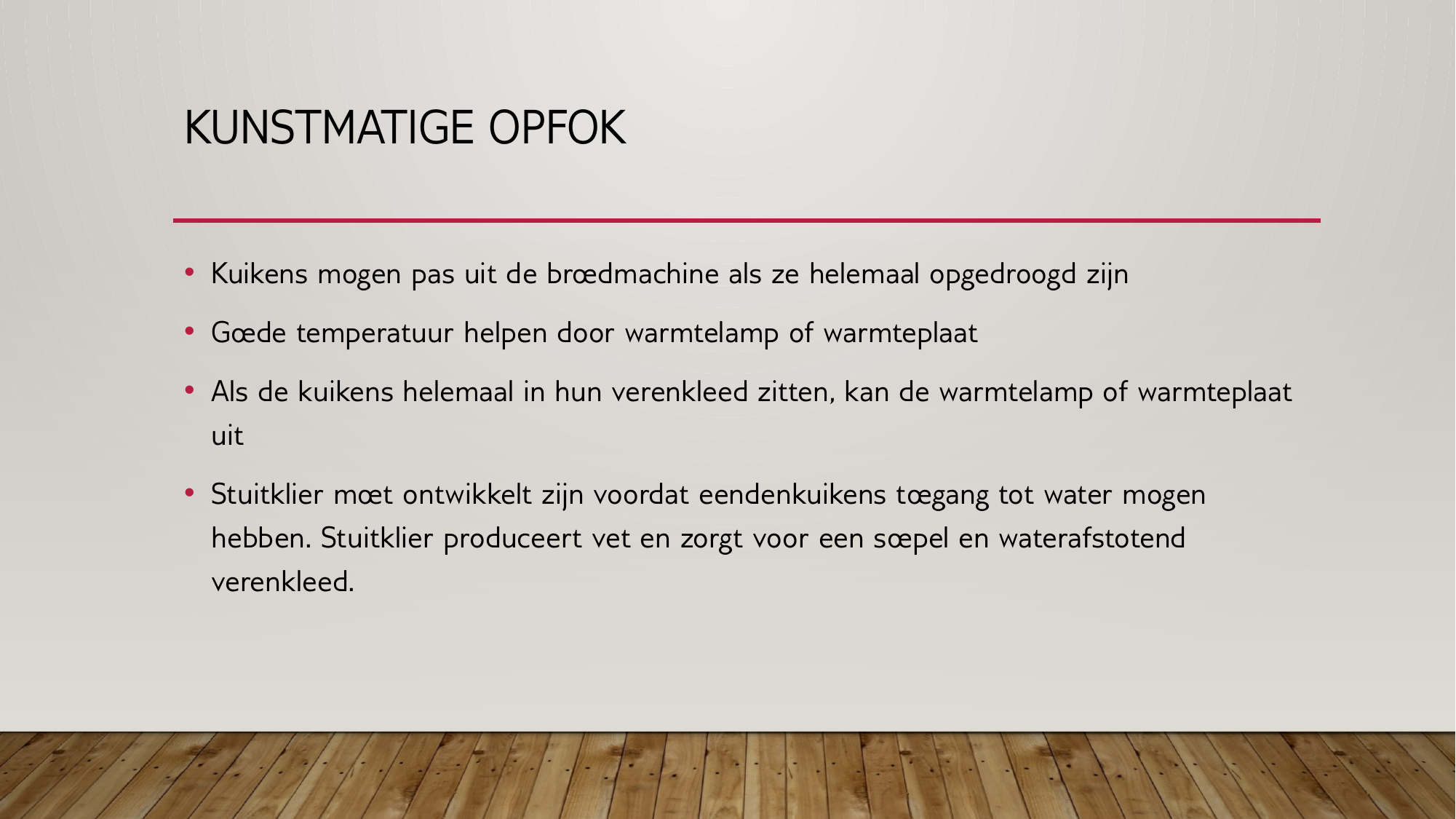

# Kunstmatige Opfok
Kuikens mogen pas uit de broedmachine als ze helemaal opgedroogd zijn
Goede temperatuur helpen door warmtelamp of warmteplaat
Als de kuikens helemaal in hun verenkleed zitten, kan de warmtelamp of warmteplaat uit
Stuitklier moet ontwikkelt zijn voordat eendenkuikens toegang tot water mogen hebben. Stuitklier produceert vet en zorgt voor een soepel en waterafstotend verenkleed.